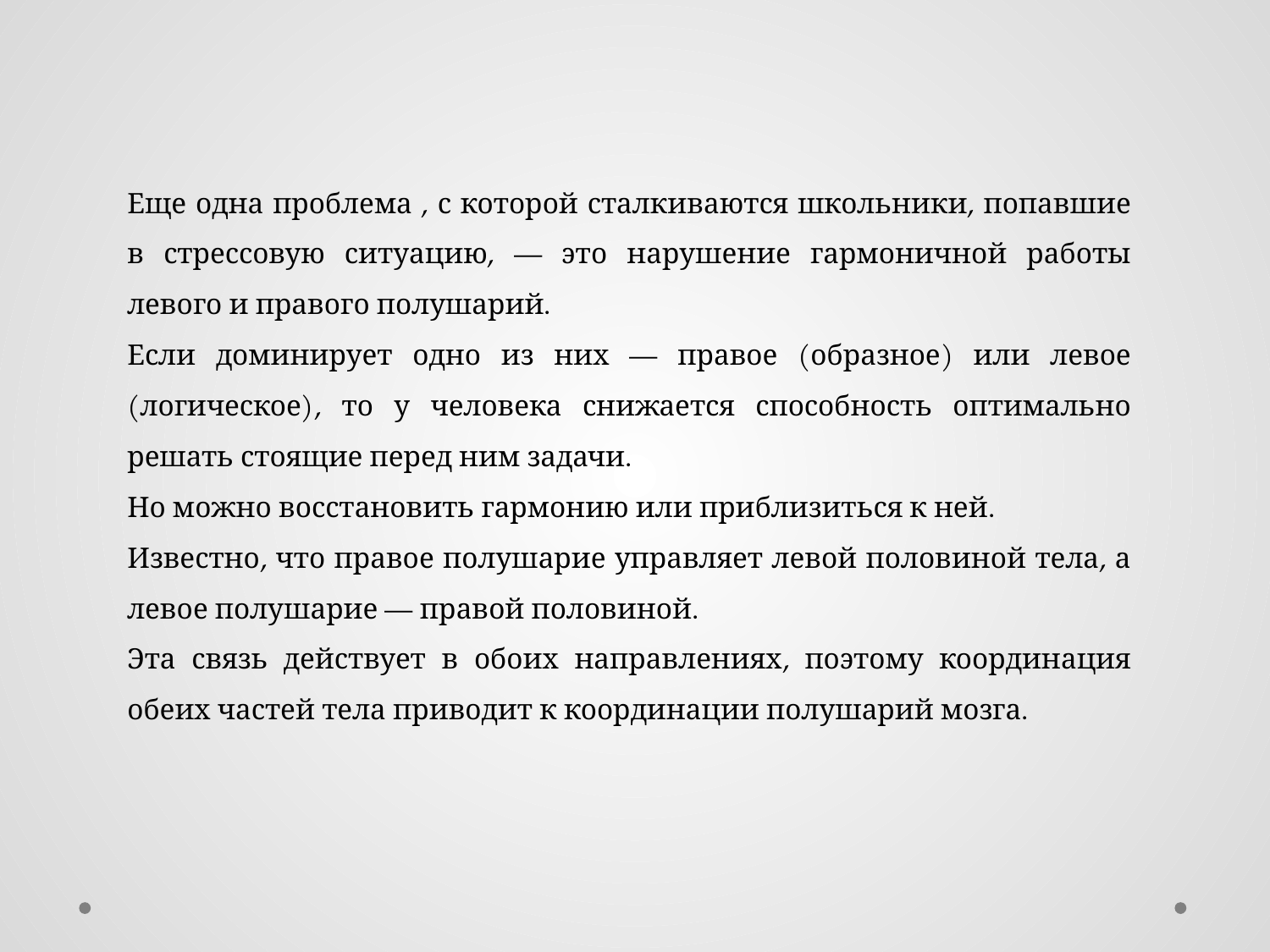

Еще одна проблема , с которой сталкиваются школьники, попавшие в стрессовую ситуацию, — это нарушение гармоничной работы левого и правого полушарий.
Если доминирует одно из них — правое (образное) или левое (логическое), то у человека снижается способность оптимально решать стоящие перед ним задачи.
Но можно восстановить гармонию или приблизиться к ней.
Известно, что правое полушарие управляет левой половиной тела, а левое полушарие — правой половиной.
Эта связь действует в обоих направлениях, поэтому координация обеих частей тела приводит к координации полушарий мозга.